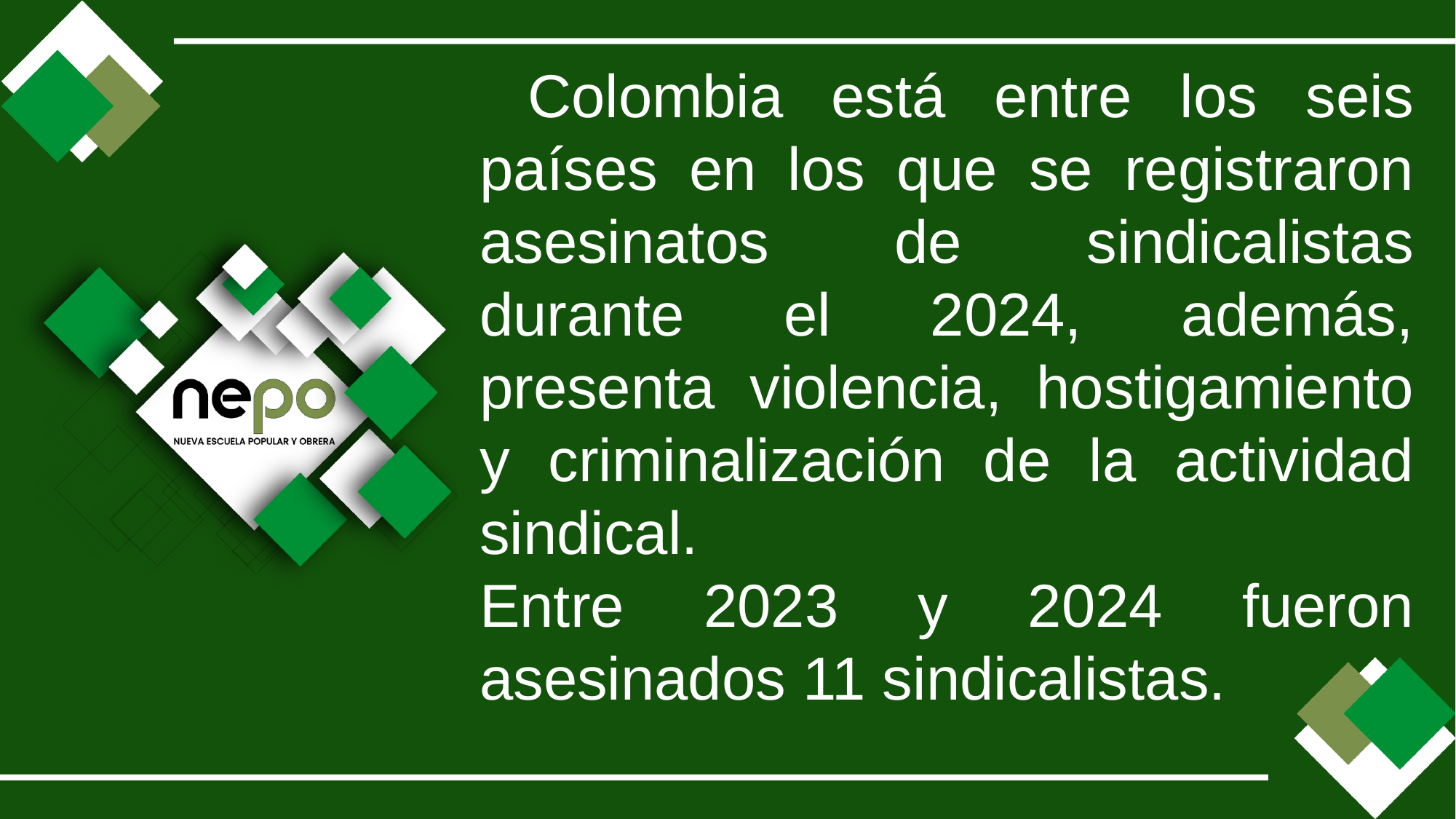

Colombia está entre los seis países en los que se registraron asesinatos de sindicalistas durante el 2024, además, presenta violencia, hostigamiento y criminalización de la actividad sindical.
Entre 2023 y 2024 fueron asesinados 11 sindicalistas.